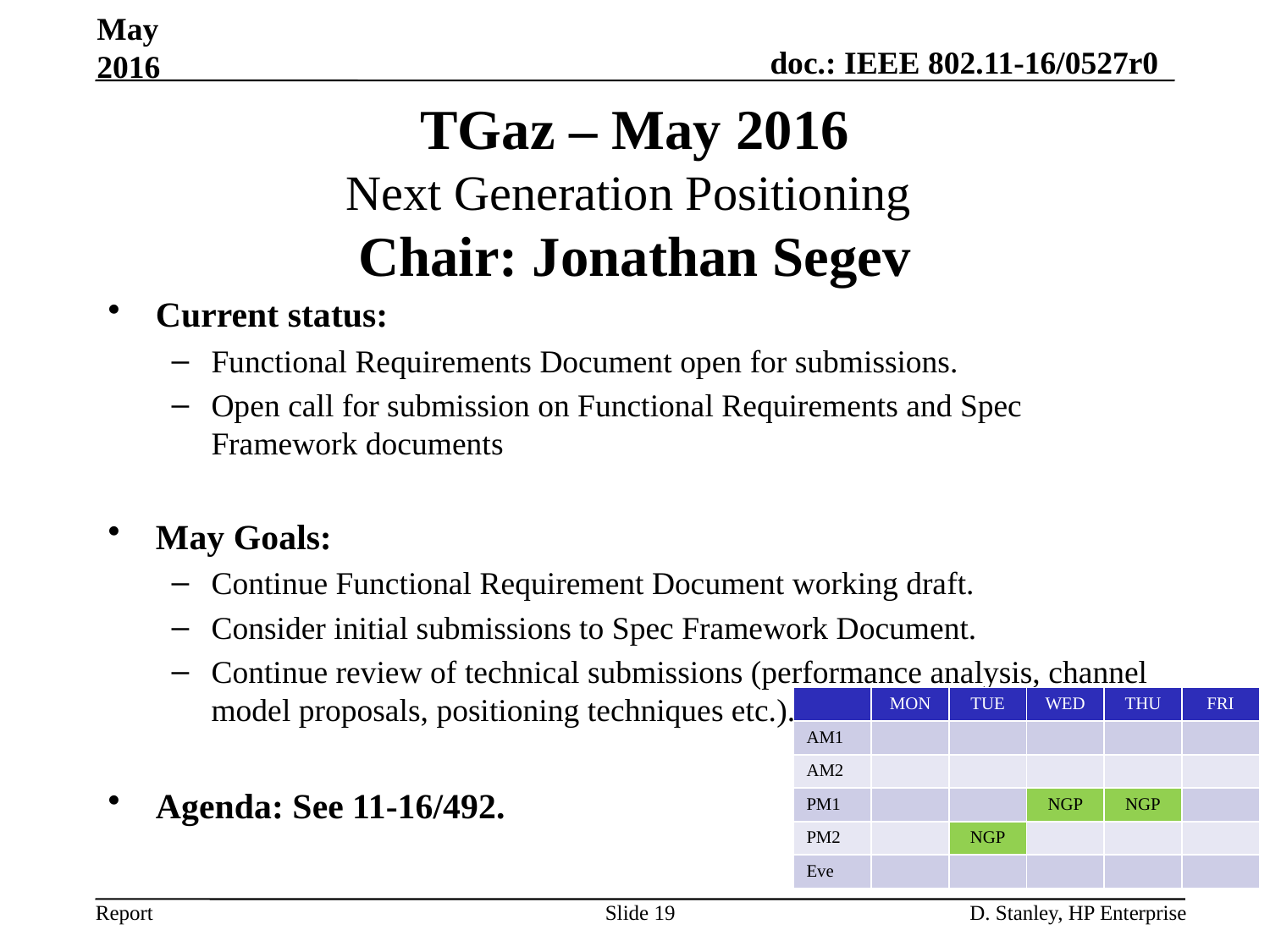

May 2016
# TGaz – May 2016 Next Generation Positioning Chair: Jonathan Segev
Current status:
Functional Requirements Document open for submissions.
Open call for submission on Functional Requirements and Spec Framework documents

May Goals:
Continue Functional Requirement Document working draft.
Consider initial submissions to Spec Framework Document.
Continue review of technical submissions (performance analysis, channel model proposals, positioning techniques etc.).

Agenda: See 11-16/492.

|  | MON | TUE | WED | THU | FRI |
| --- | --- | --- | --- | --- | --- |
| AM1 |  |  |  |  |  |
| AM2 |  |  |  |  |  |
| PM1 |  |  | NGP | NGP |  |
| PM2 |  | NGP |  |  |  |
| Eve |  |  |  |  |  |
Slide 19
D. Stanley, HP Enterprise